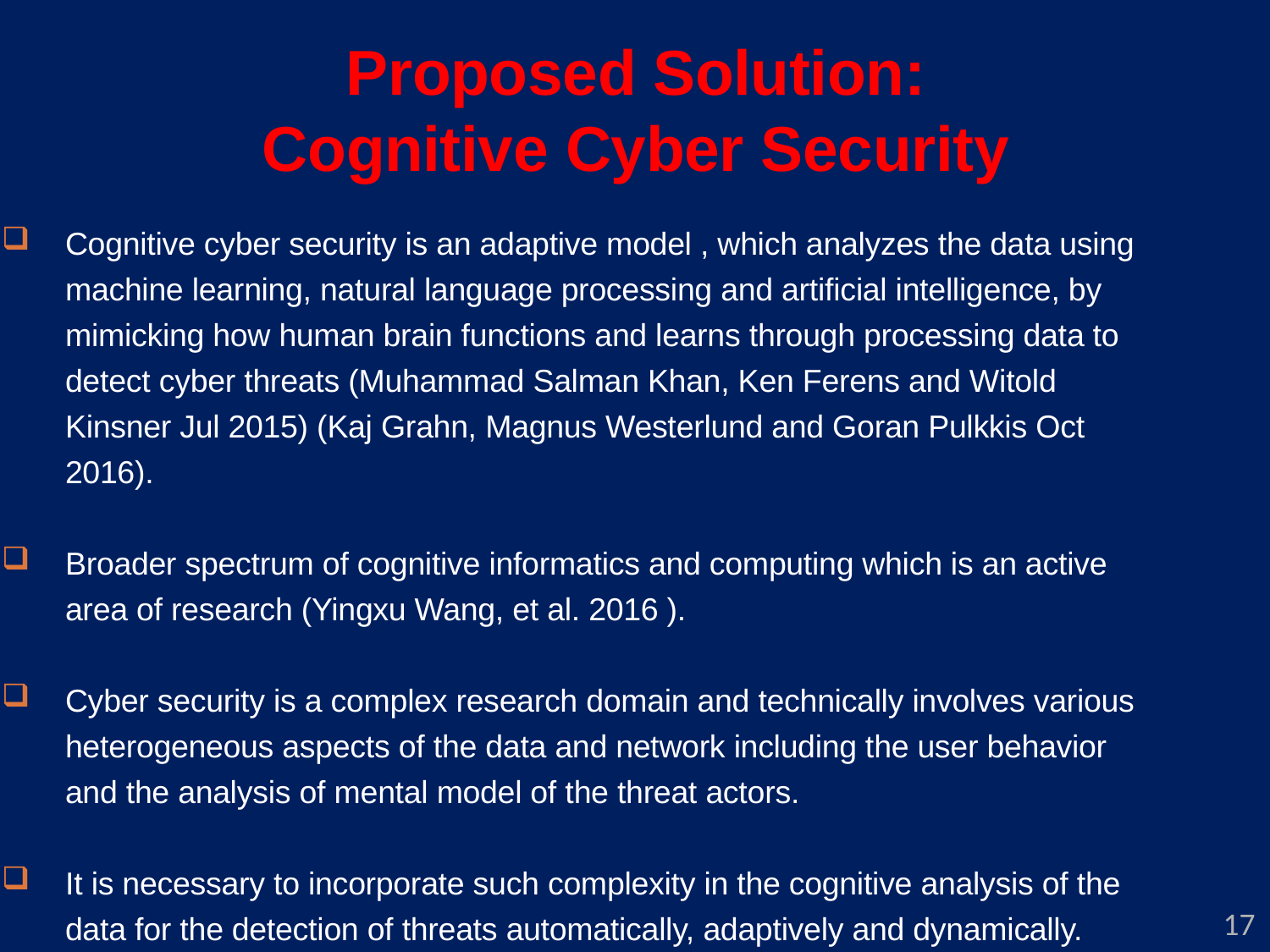

Proposed Solution:
Cognitive Cyber Security
Cognitive cyber security is an adaptive model , which analyzes the data using machine learning, natural language processing and artificial intelligence, by mimicking how human brain functions and learns through processing data to detect cyber threats (Muhammad Salman Khan, Ken Ferens and Witold Kinsner Jul 2015) (Kaj Grahn, Magnus Westerlund and Goran Pulkkis Oct 2016).

Broader spectrum of cognitive informatics and computing which is an active area of research (Yingxu Wang, et al. 2016 ).

Cyber security is a complex research domain and technically involves various heterogeneous aspects of the data and network including the user behavior and the analysis of mental model of the threat actors.

It is necessary to incorporate such complexity in the cognitive analysis of the data for the detection of threats automatically, adaptively and dynamically.
17